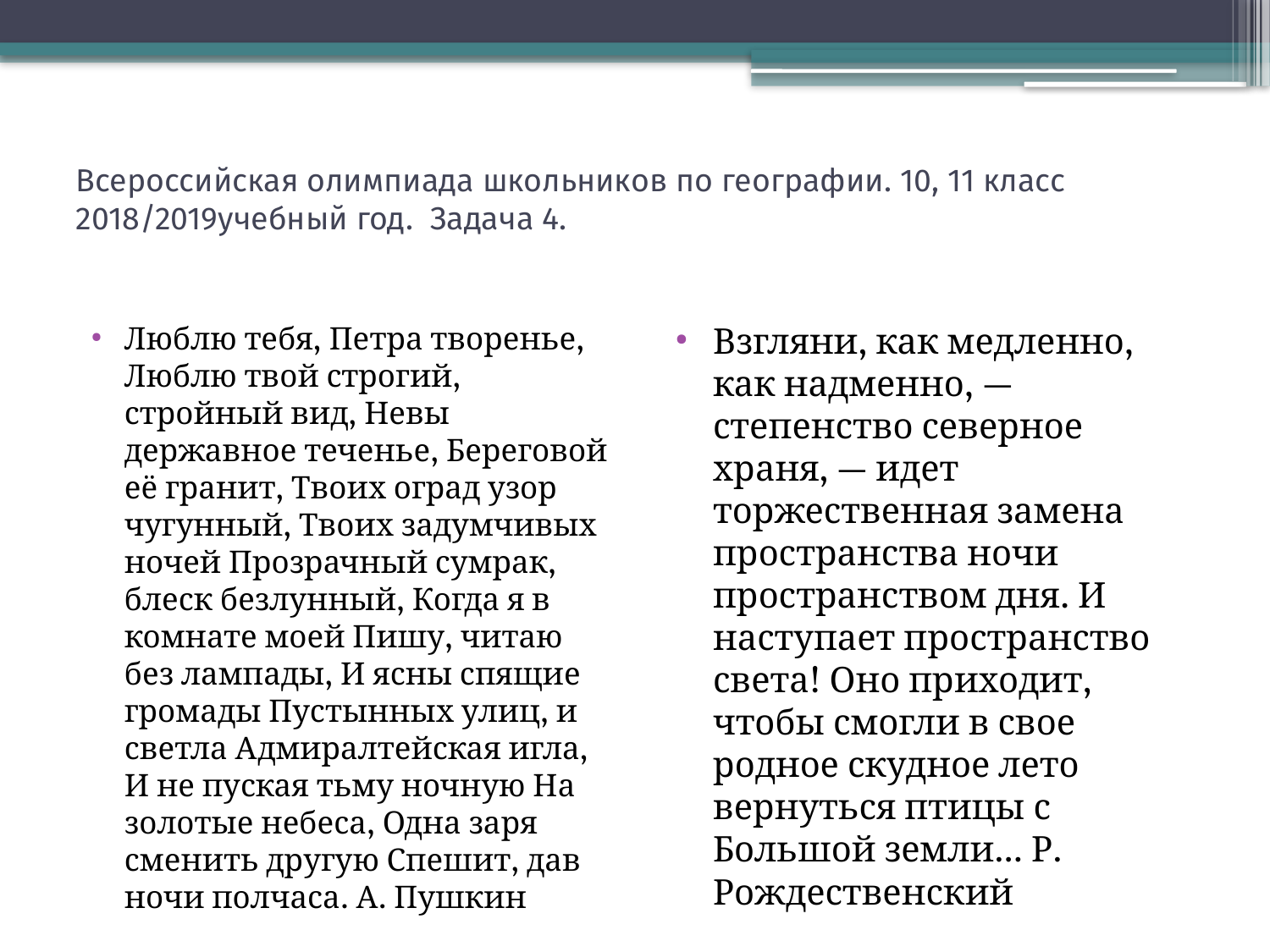

# Всероссийская олимпиада школьников по географии. 10, 11 класс 2018/2019учебный год.  Задача 4.
Люблю тебя, Петра творенье, Люблю твой строгий, стройный вид, Невы державное теченье, Береговой её гранит, Твоих оград узор чугунный, Твоих задумчивых ночей Прозрачный сумрак, блеск безлунный, Когда я в комнате моей Пишу, читаю без лампады, И ясны спящие громады Пустынных улиц, и светла Адмиралтейская игла, И не пуская тьму ночную На золотые небеса, Одна заря сменить другую Спешит, дав ночи полчаса. А. Пушкин
Взгляни, как медленно, как надменно, — степенство северное храня, — идет торжественная замена пространства ночи пространством дня. И наступает пространство света! Оно приходит, чтобы смогли в свое родное скудное лето вернуться птицы с Большой земли... Р. Рождественский